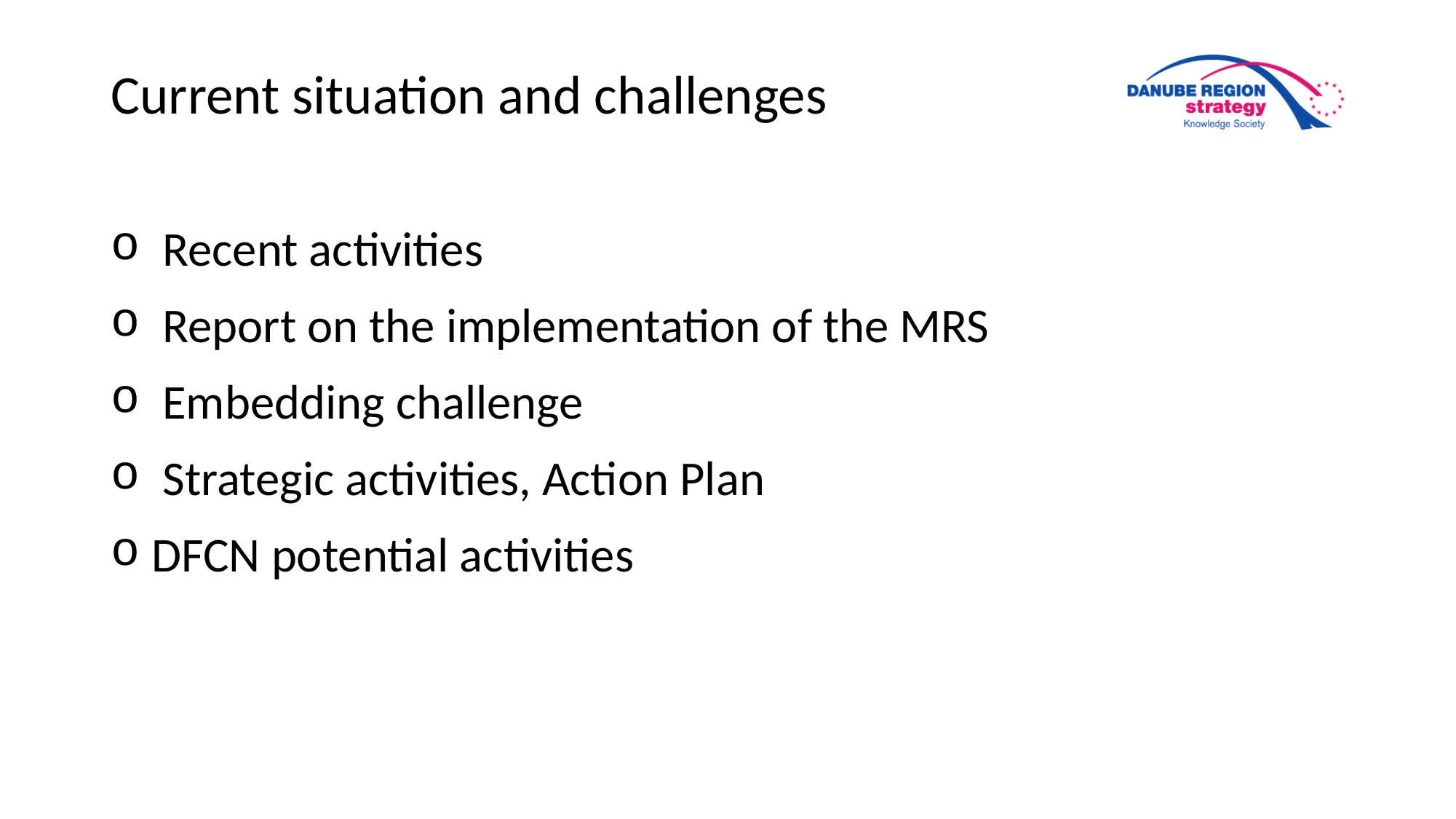

# Current situation and challenges
 Recent activities
 Report on the implementation of the MRS
 Embedding challenge
 Strategic activities, Action Plan
DFCN potential activities